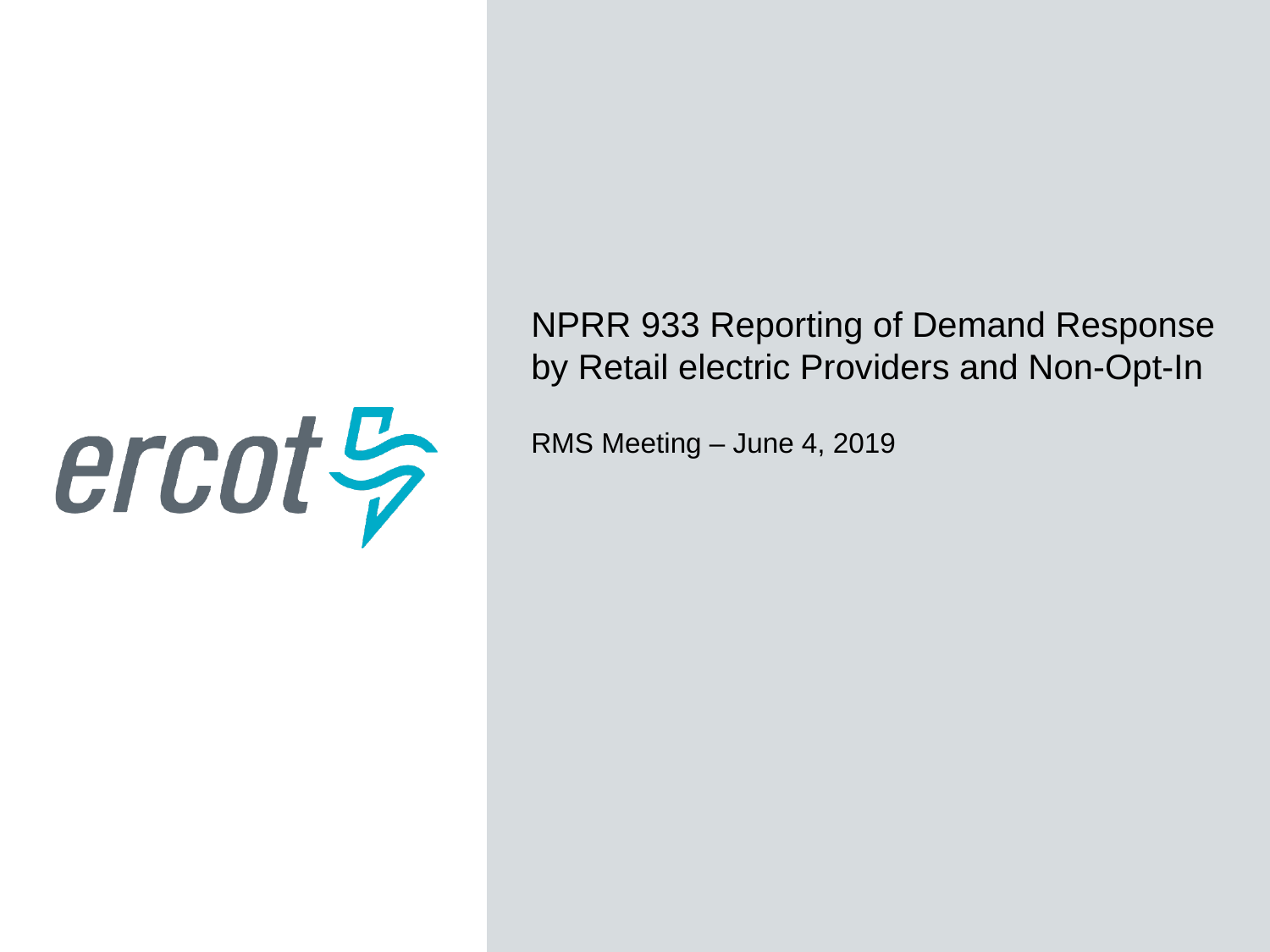

NPRR 933 Reporting of Demand Response by Retail electric Providers and Non-Opt-In

RMS Meeting – June 4, 2019